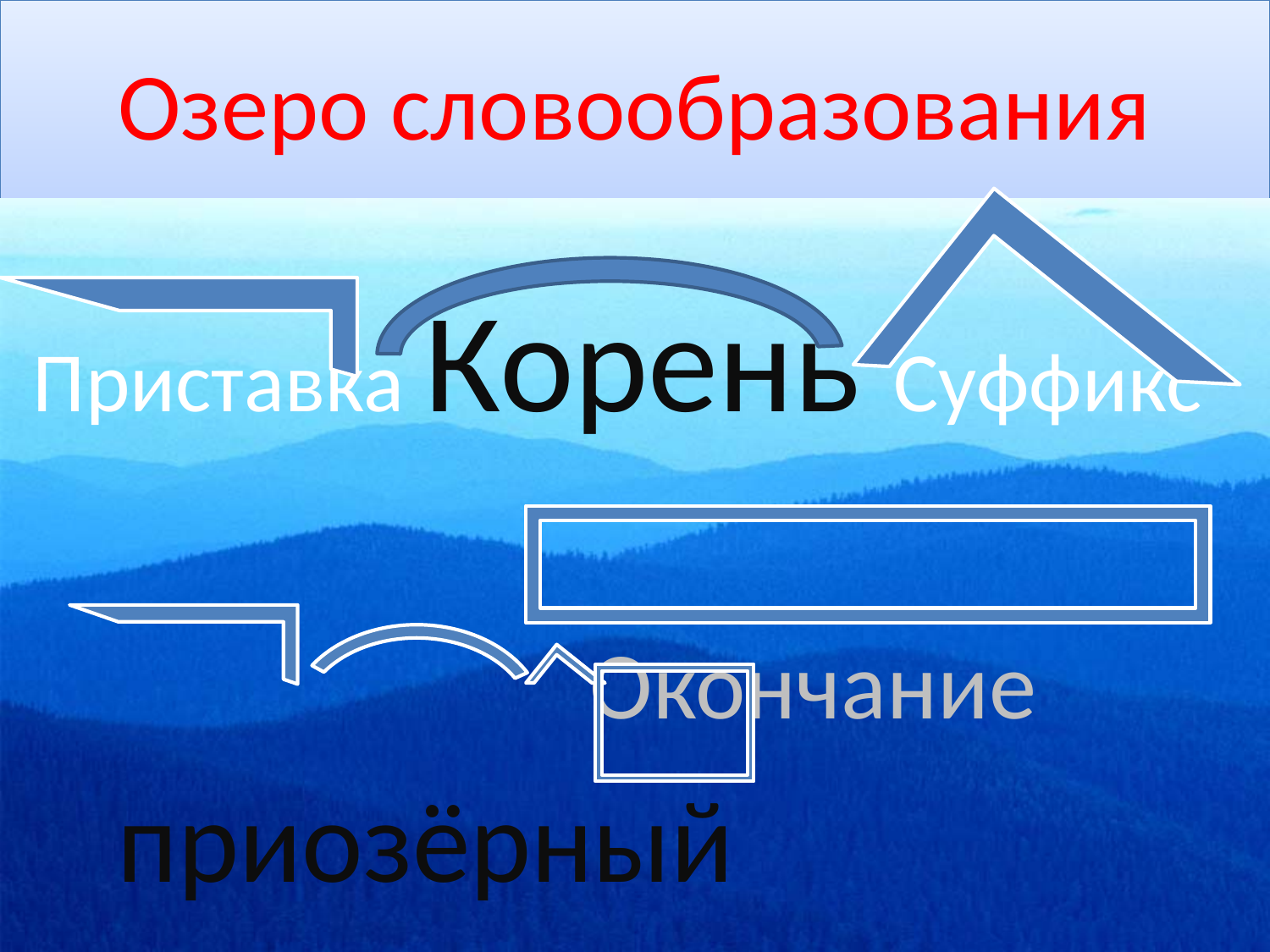

Озеро словообразования

 Приставка Корень Суффикс
                      Окончание
    приозёрный